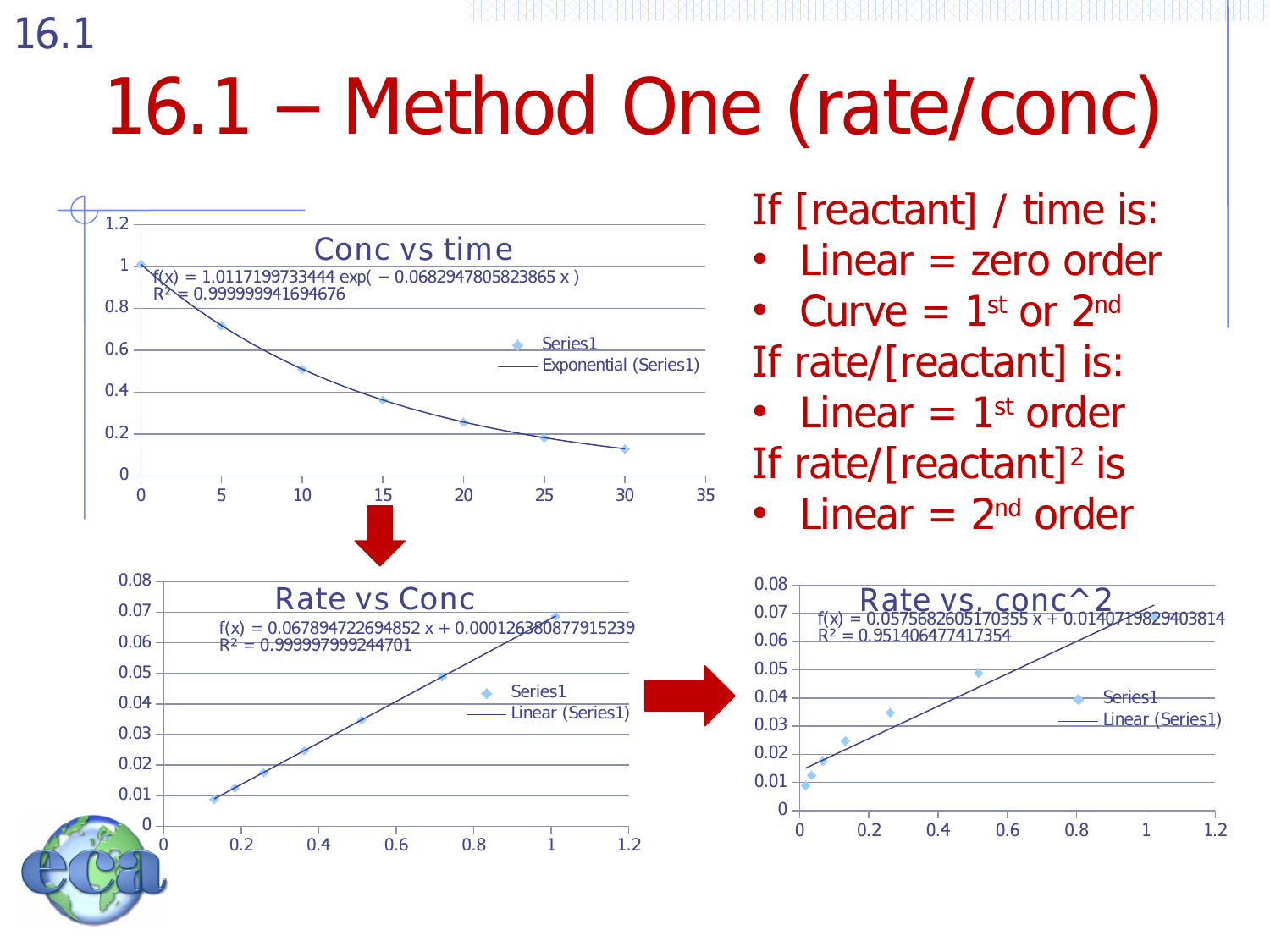

# 16.1 – Method One (rate/conc)
If [reactant] / time is:
Linear = zero order
Curve = 1st or 2nd
If rate/[reactant] is:
Linear = 1st order
If rate/[reactant]2 is
Linear = 2nd order

### Chart: Conc vs time

| Category |  |
|---|---|

### Chart: Rate vs Conc

| Category |  |
|---|---|

### Chart: Rate vs. conc^2

| Category |  |
|---|---|